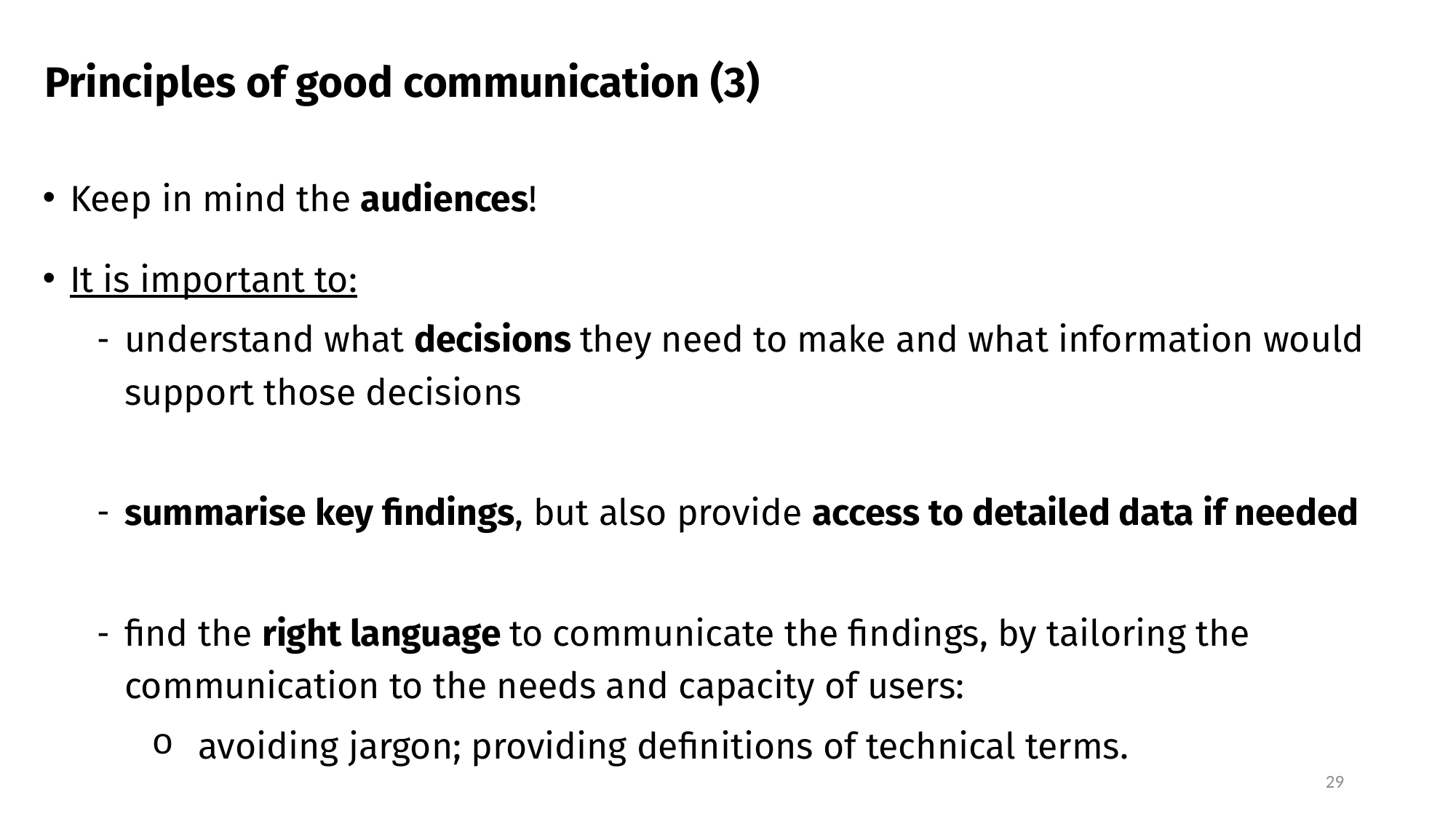

# Principles of good communication (3)
Keep in mind the audiences!
It is important to:
understand what decisions they need to make and what information would support those decisions

summarise key findings, but also provide access to detailed data if needed

find the right language to communicate the findings, by tailoring the communication to the needs and capacity of users:
  avoiding jargon; providing definitions of technical terms.
29